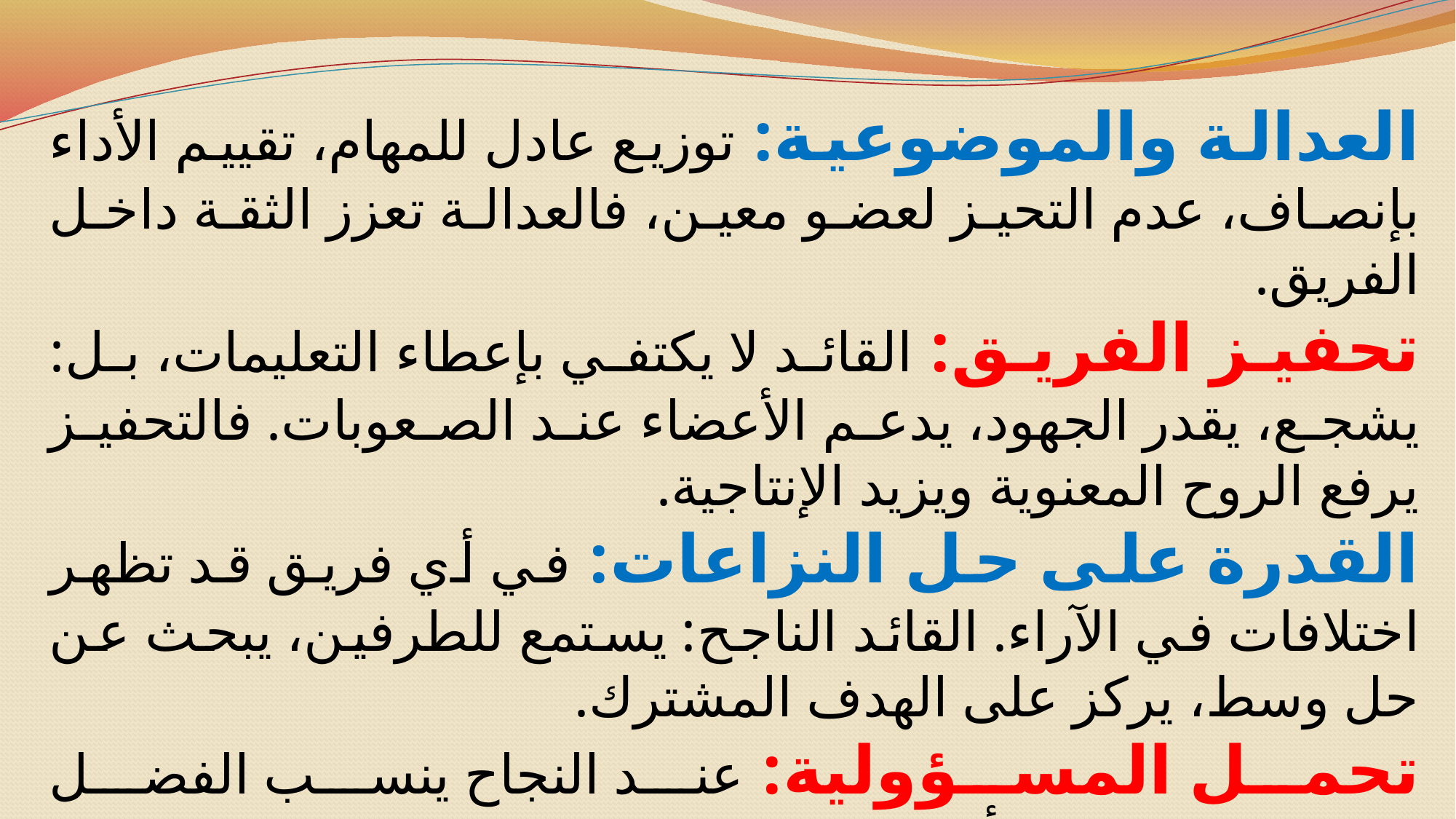

العدالة والموضوعية: توزيع عادل للمهام، تقييم الأداء بإنصاف، عدم التحيز لعضو معين، فالعدالة تعزز الثقة داخل الفريق.
تحفيز الفريق: القائد لا يكتفي بإعطاء التعليمات، بل: يشجع، يقدر الجهود، يدعم الأعضاء عند الصعوبات. فالتحفيز يرفع الروح المعنوية ويزيد الإنتاجية.
القدرة على حل النزاعات: في أي فريق قد تظهر اختلافات في الآراء. القائد الناجح: يستمع للطرفين، يبحث عن حل وسط، يركز على الهدف المشترك.
تحمل المسؤولية: عند النجاح ينسب الفضل للفريق،وعند الخطأ يتحمل المسؤولية ويبحث عن الحلول بدل إلقاء اللوم.